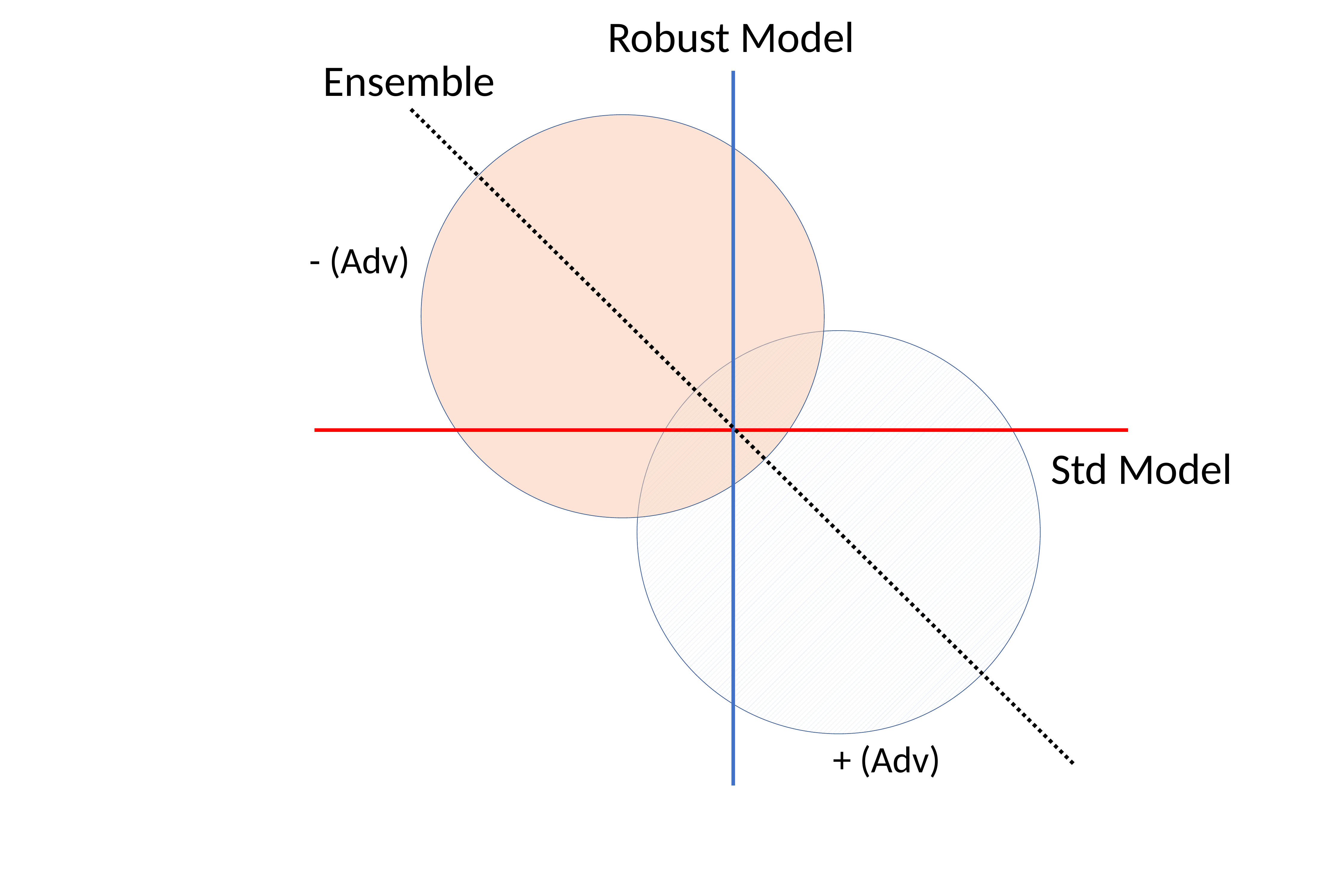

Robust Model
Ensemble

- (Adv)

Std Model
+ (Adv)